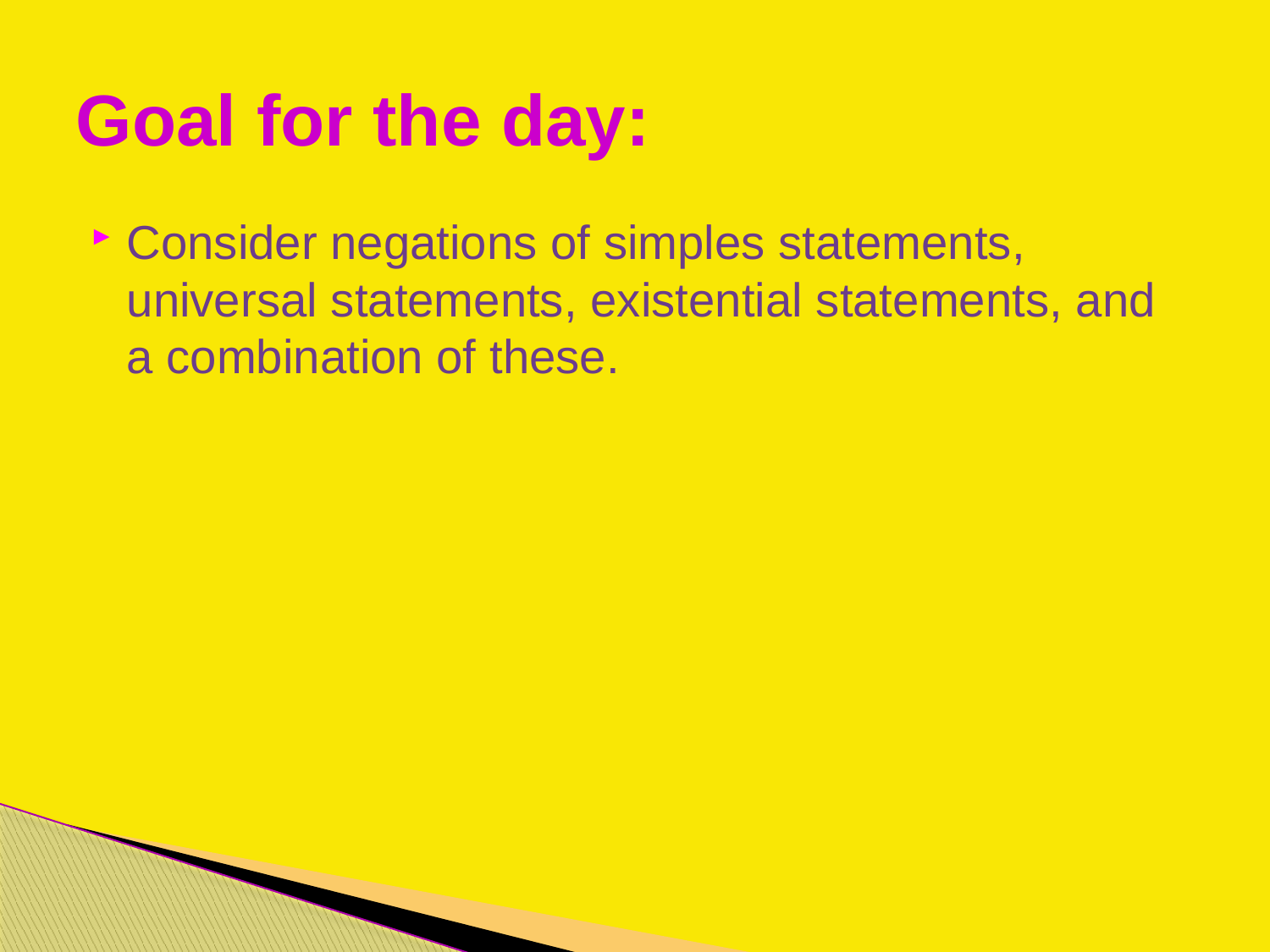

# Goal for the day:
Consider negations of simples statements, universal statements, existential statements, and a combination of these.